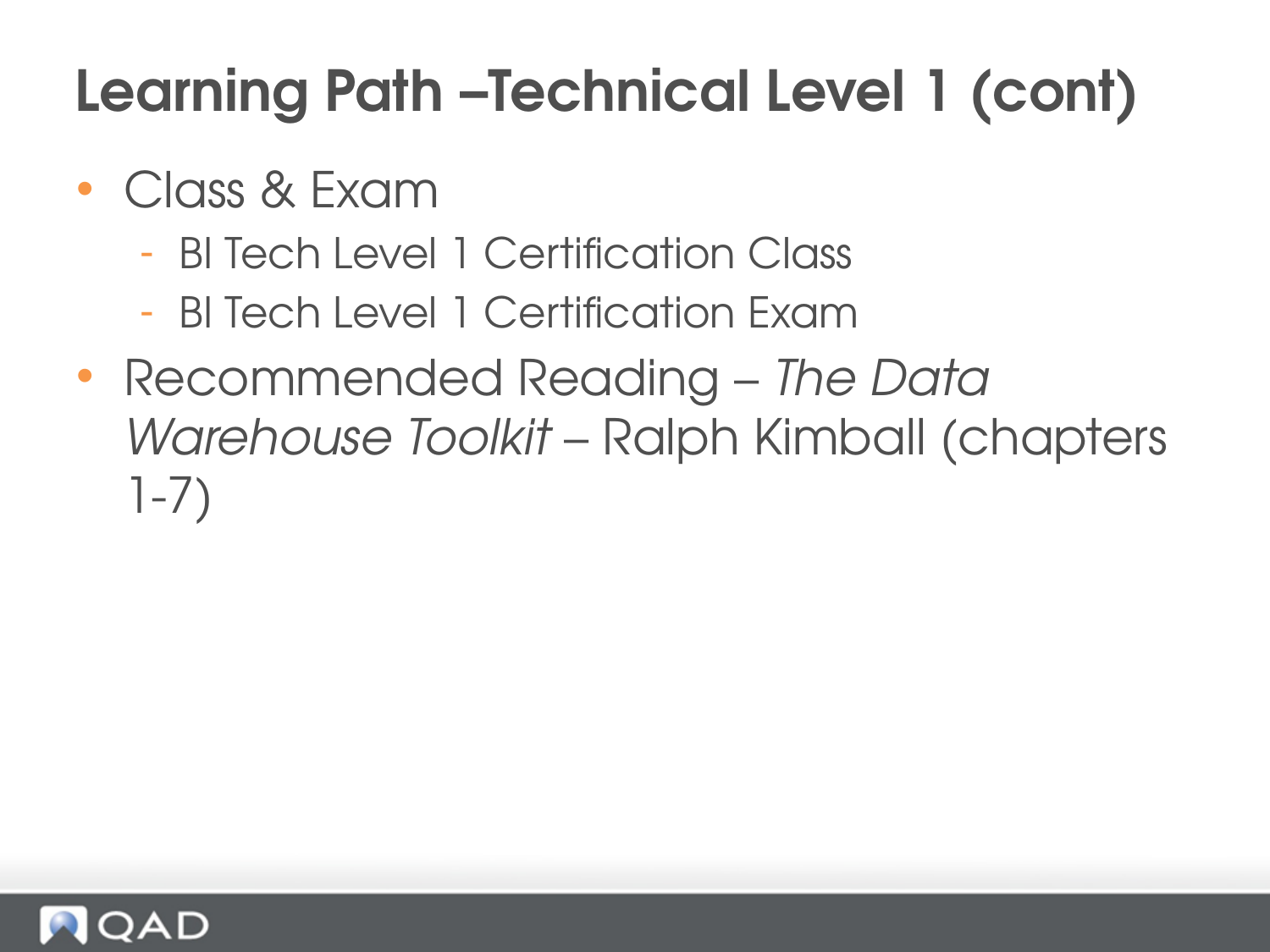

# Learning Path –Technical Level 1 (cont)
Class & Exam
BI Tech Level 1 Certification Class
BI Tech Level 1 Certification Exam
Recommended Reading – The Data Warehouse Toolkit – Ralph Kimball (chapters 1-7)